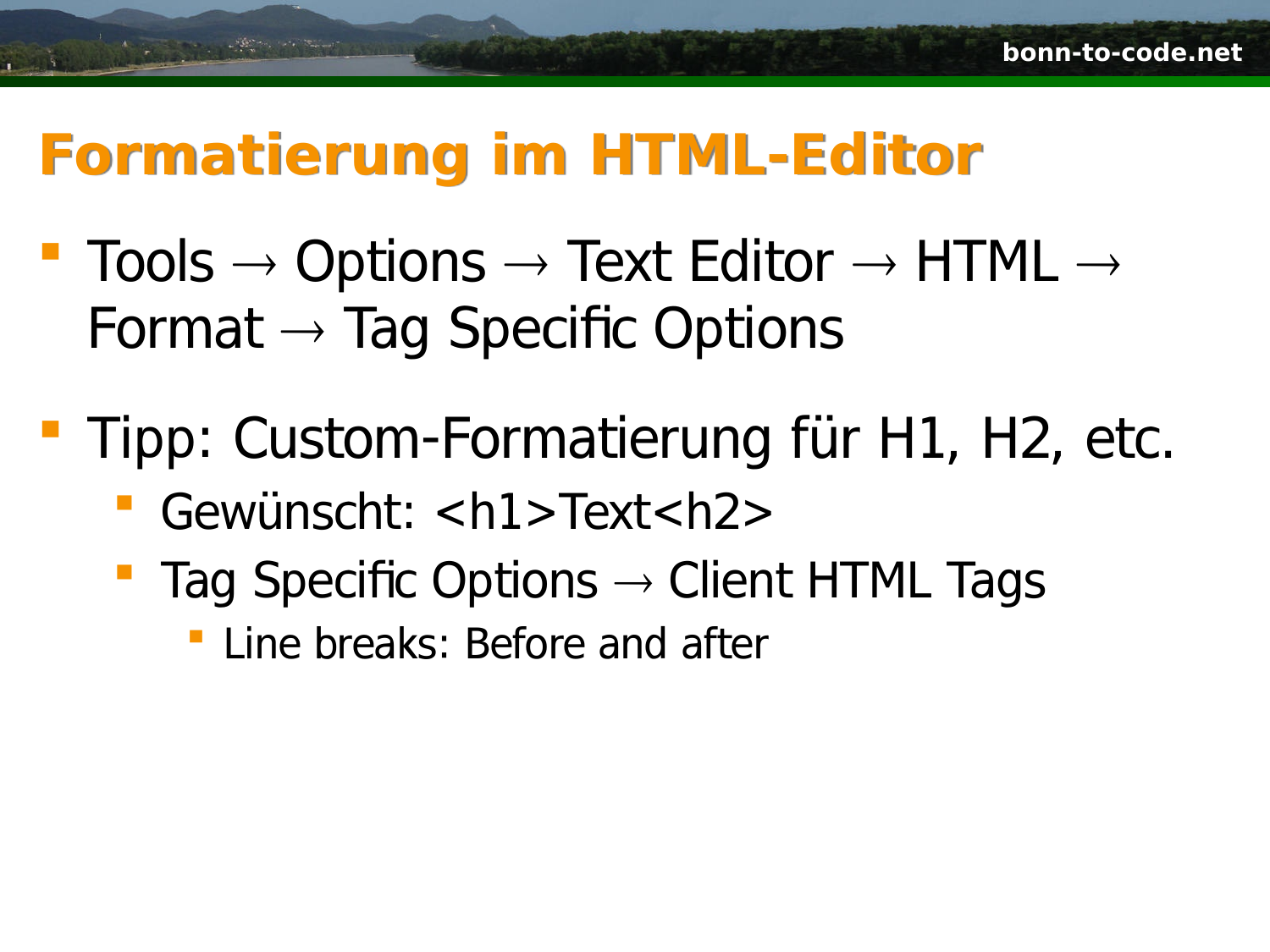

# Formatierung im HTML-Editor
Tools → Options → Text Editor → HTML → Format → Tag Specific Options
Tipp: Custom-Formatierung für H1, H2, etc.
Gewünscht: <h1>Text<h2>
Tag Specific Options → Client HTML Tags
Line breaks: Before and after